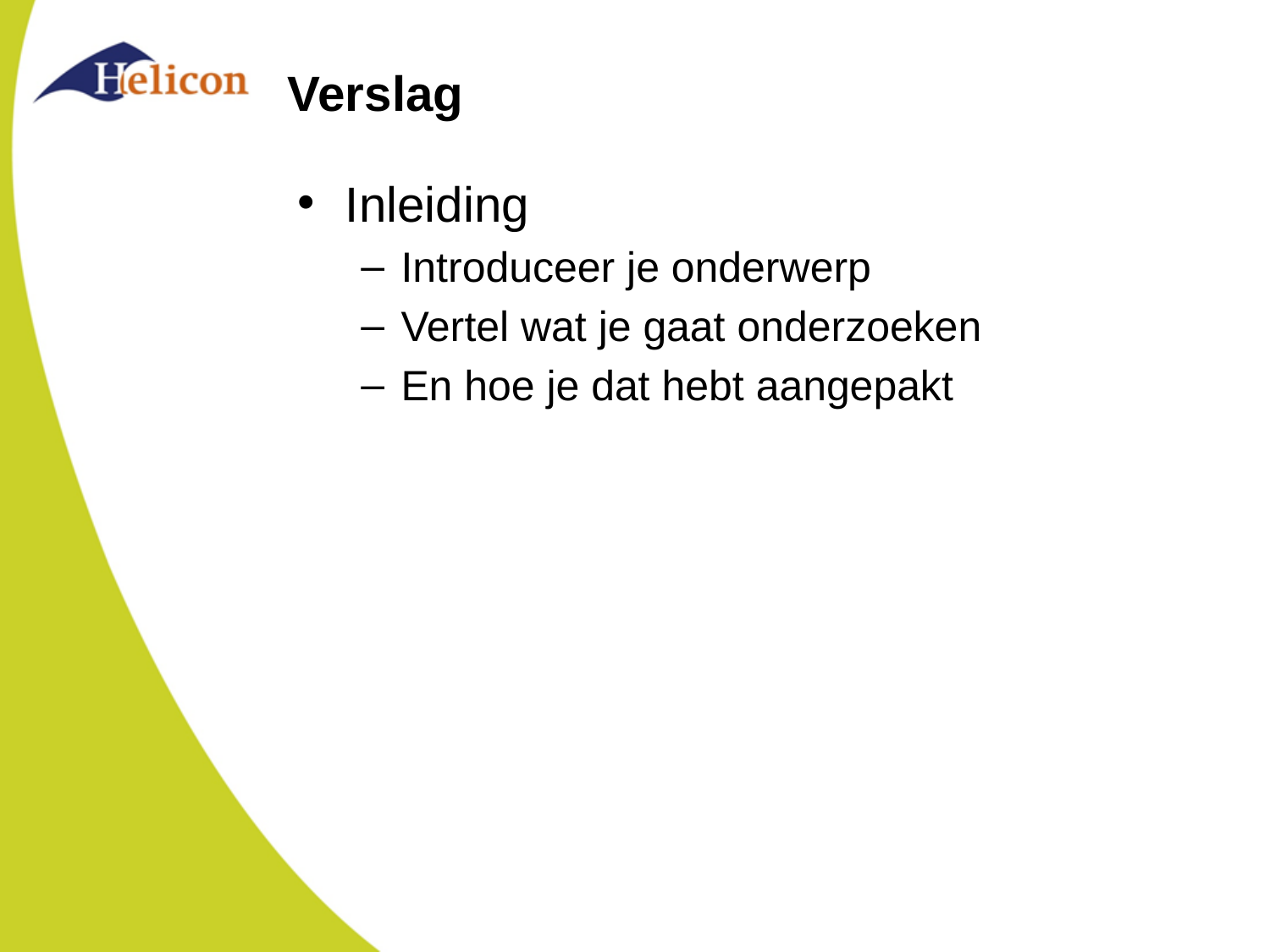

# Verslag
Inleiding
Introduceer je onderwerp
Vertel wat je gaat onderzoeken
En hoe je dat hebt aangepakt